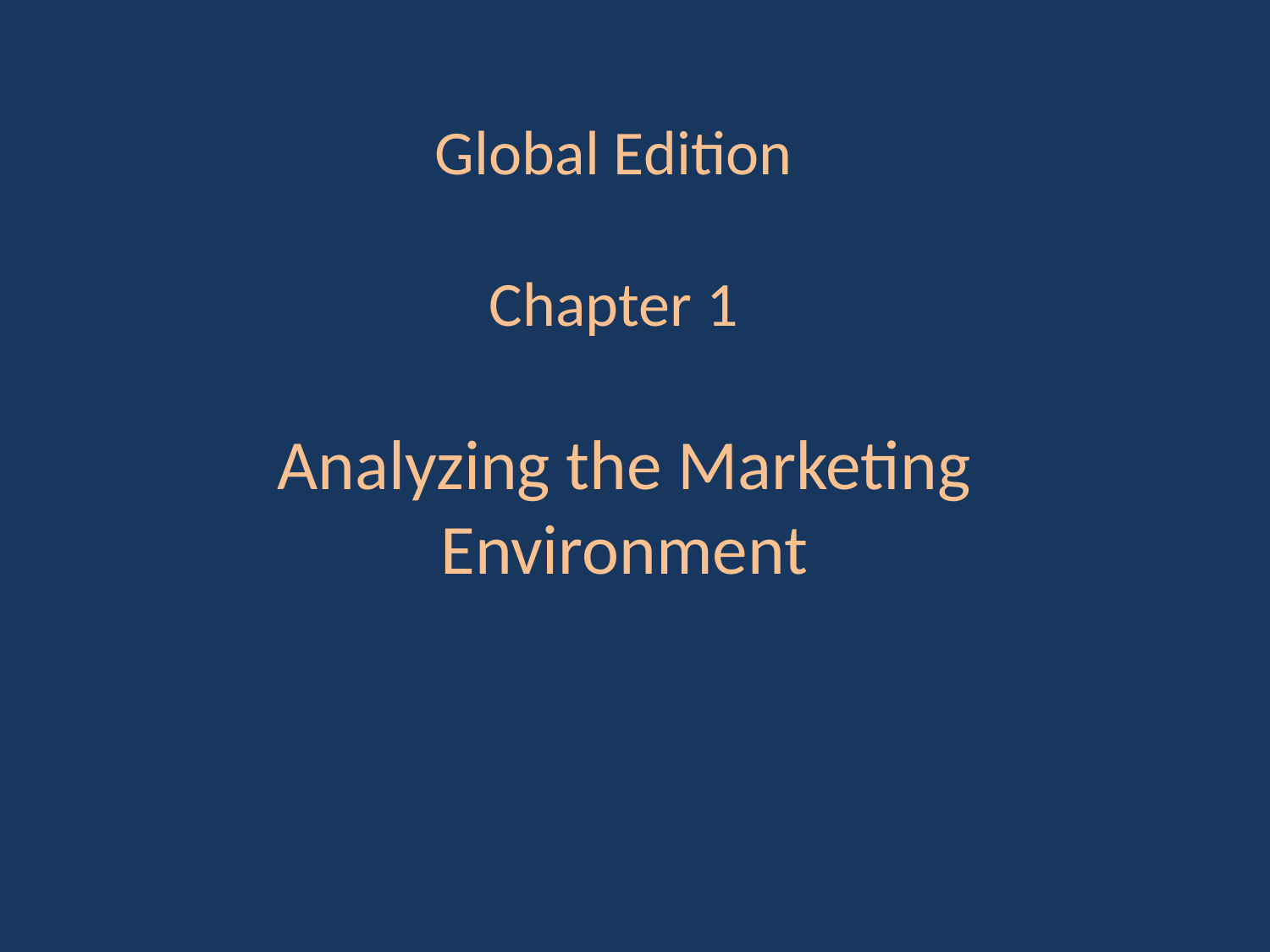

# Global Edition Chapter 1
Analyzing the Marketing Environment